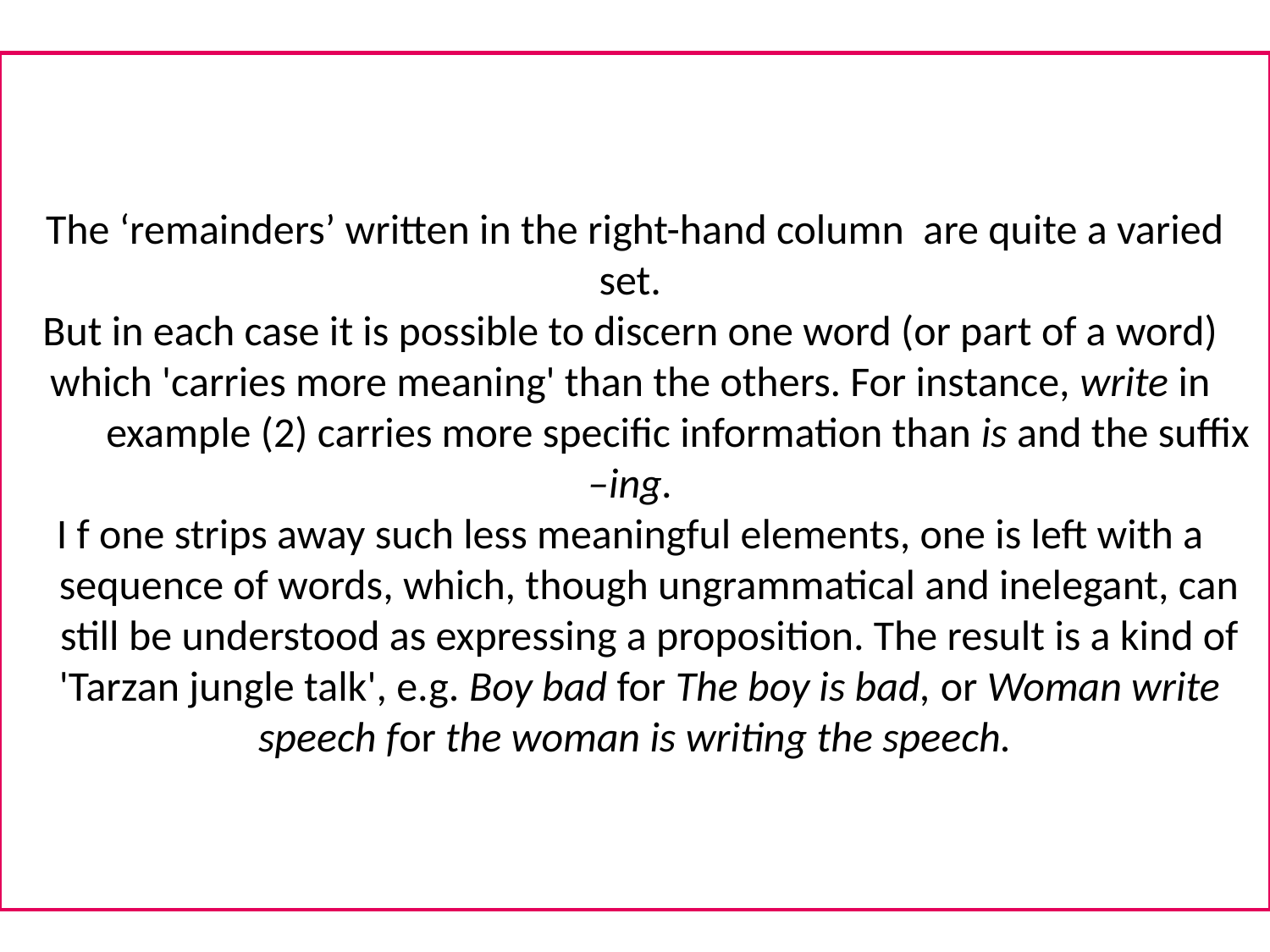

# The ‘remainders’ written in the right-hand column  are quite a varied set. But in each case it is possible to discern one word (or part of a word) which 'carries more meaning' than the others. For instance, write in example (2) carries more specific information than is and the suffix –ing. I f one strips away such less meaningful elements, one is left with a sequence of words, which, though ungrammatical and inelegant, can still be understood as expressing a proposition. The result is a kind of 'Tarzan jungle talk', e.g. Boy bad for The boy is bad, or Woman write speech for the woman is writing the speech.